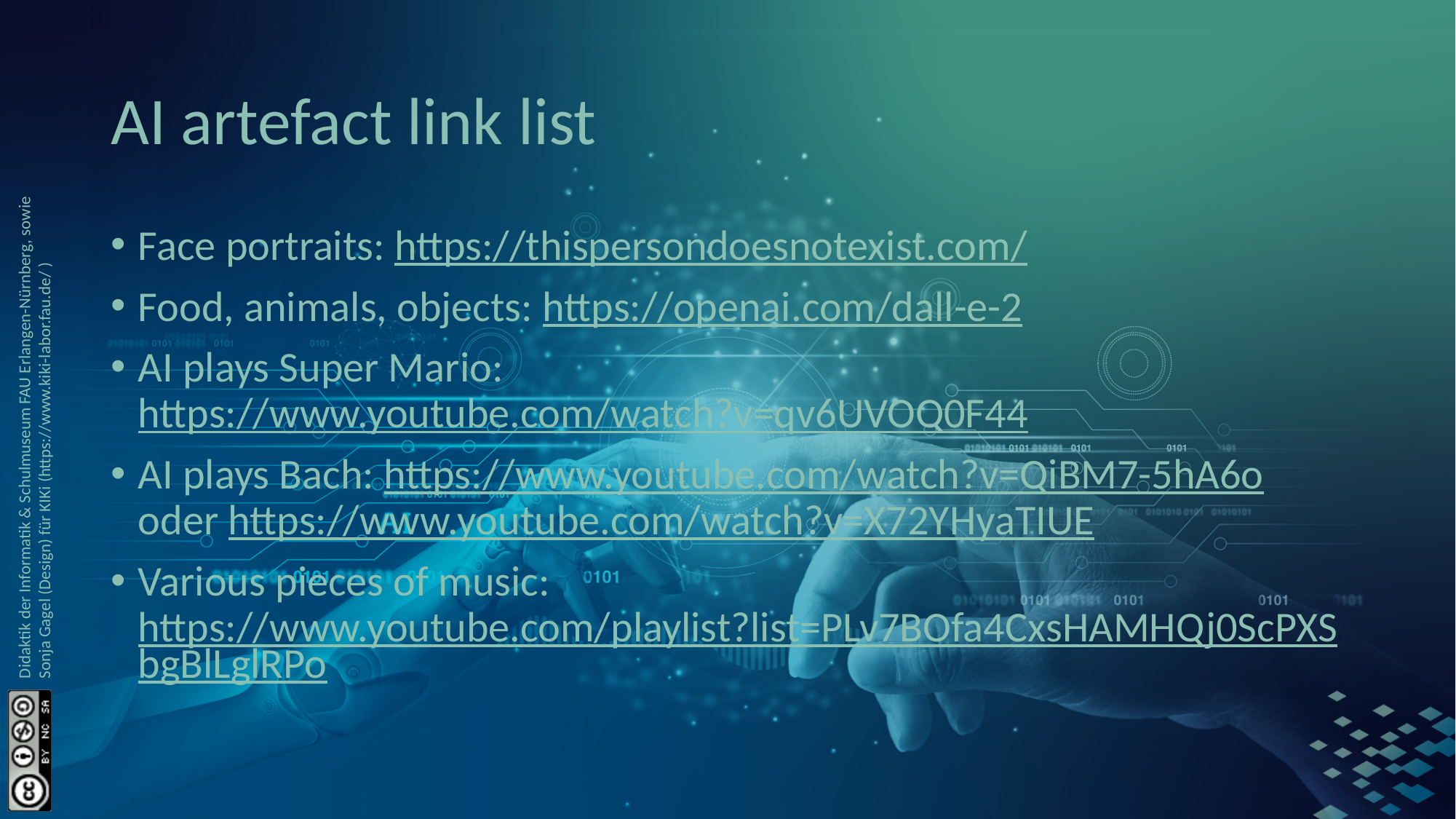

# AI artefact link list
Face portraits: https://thispersondoesnotexist.com/
Food, animals, objects: https://openai.com/dall-e-2
AI plays Super Mario: https://www.youtube.com/watch?v=qv6UVOQ0F44
AI plays Bach: https://www.youtube.com/watch?v=QiBM7-5hA6o oder https://www.youtube.com/watch?v=X72YHyaTIUE
Various pieces of music: https://www.youtube.com/playlist?list=PLv7BOfa4CxsHAMHQj0ScPXSbgBlLglRPo